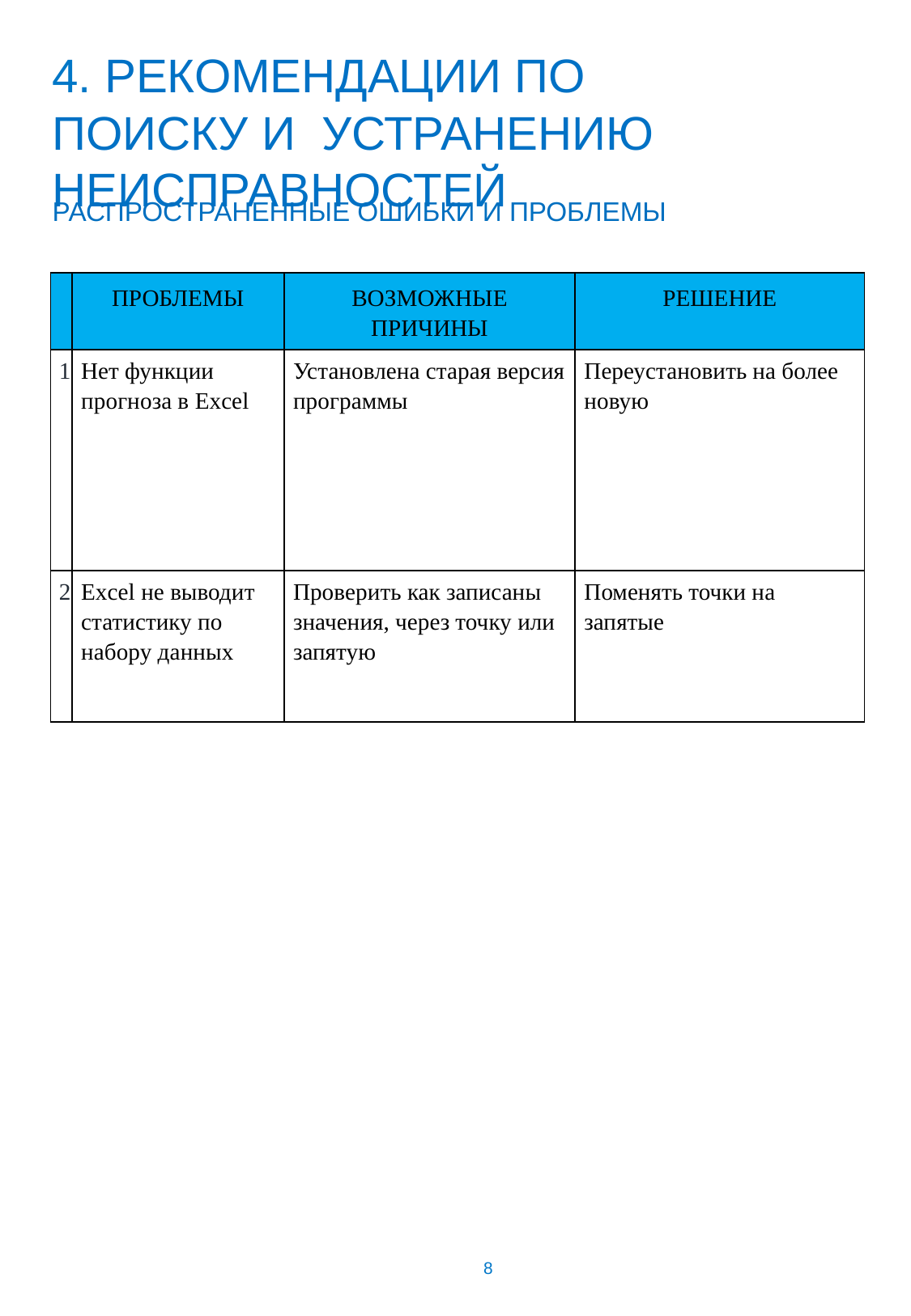

4. Рекомендации по ПОИСКУ и  устранению неисправностей
РАСПРОСТРАНЕННЫЕ ОШИБКИ И ПРОБЛЕМЫ
|  | ПРОБЛЕМЫ | ВОЗМОЖНЫЕ ПРИЧИНЫ | РЕШЕНИЕ |
| --- | --- | --- | --- |
| 1 | Нет функции прогноза в Excel | Установлена старая версия программы | Переустановить на более новую |
| 2 | Excel не выводит статистику по набору данных | Проверить как записаны значения, через точку или запятую | Поменять точки на запятые |
8